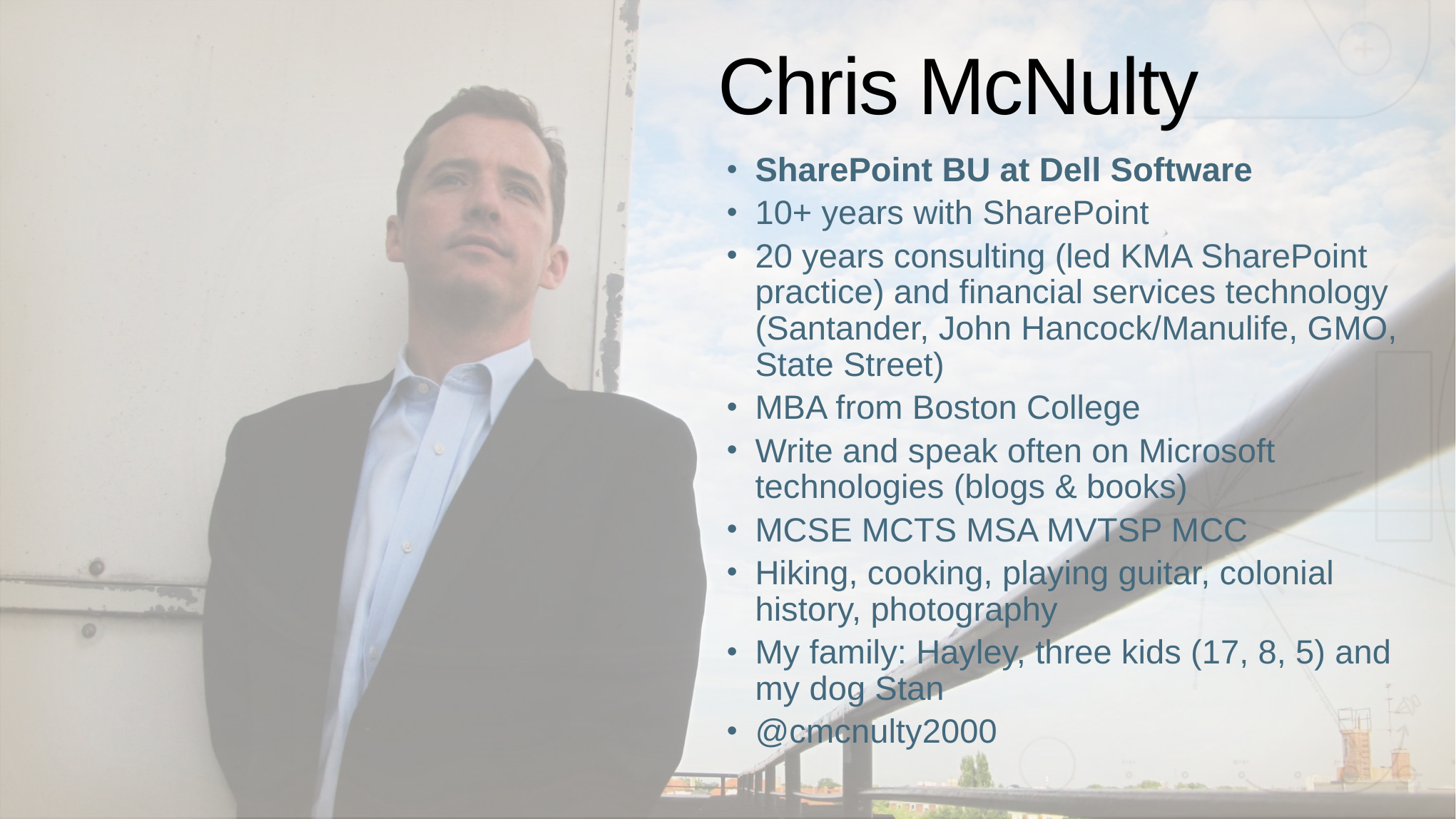

# Chris McNulty
SharePoint BU at Dell Software
10+ years with SharePoint
20 years consulting (led KMA SharePoint practice) and financial services technology (Santander, John Hancock/Manulife, GMO, State Street)
MBA from Boston College
Write and speak often on Microsoft technologies (blogs & books)
MCSE MCTS MSA MVTSP MCC
Hiking, cooking, playing guitar, colonial history, photography
My family: Hayley, three kids (17, 8, 5) and my dog Stan
@cmcnulty2000